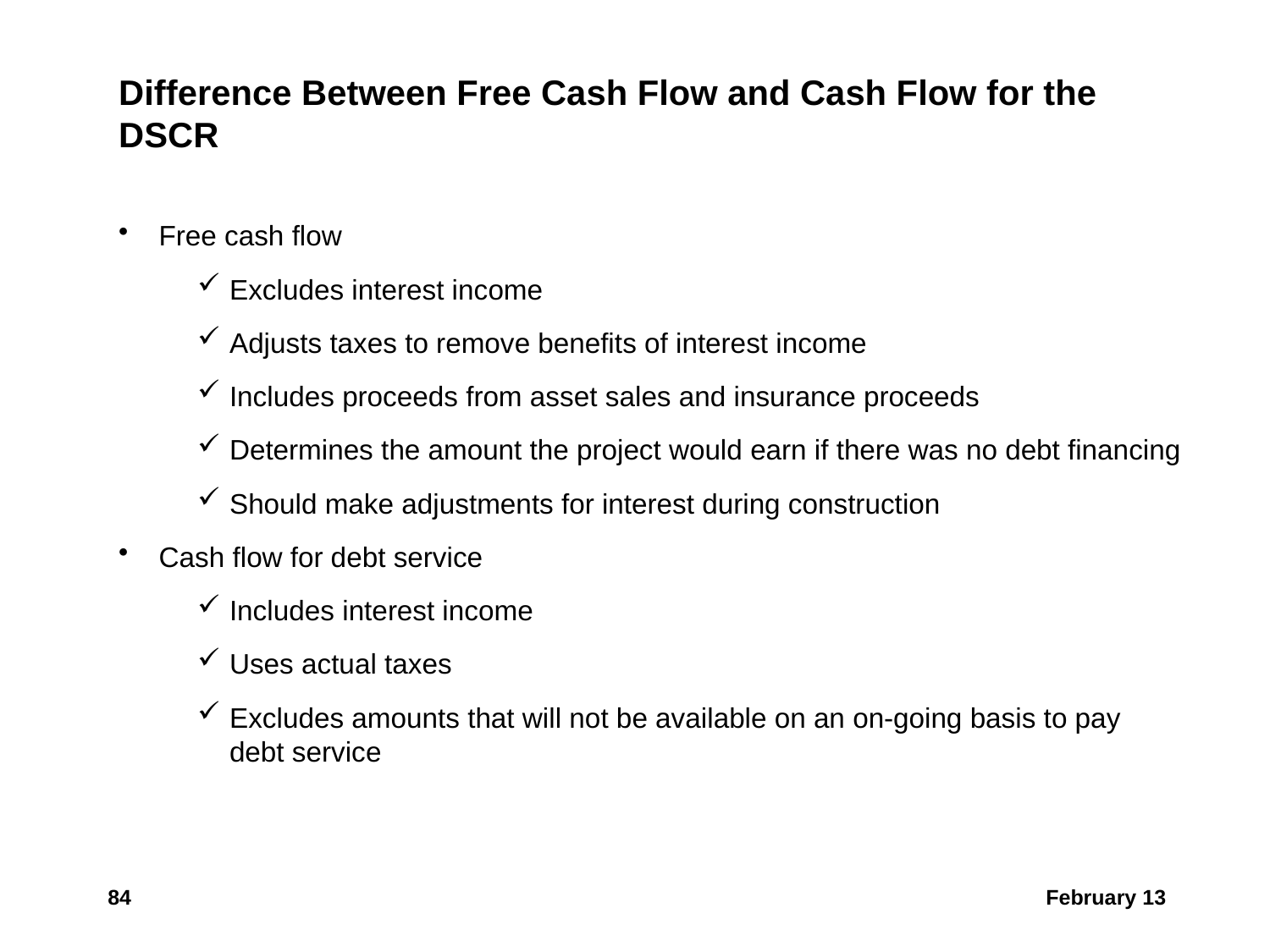

# Difference Between Free Cash Flow and Cash Flow for the DSCR
Free cash flow
Excludes interest income
Adjusts taxes to remove benefits of interest income
Includes proceeds from asset sales and insurance proceeds
Determines the amount the project would earn if there was no debt financing
Should make adjustments for interest during construction
Cash flow for debt service
Includes interest income
Uses actual taxes
Excludes amounts that will not be available on an on-going basis to pay debt service